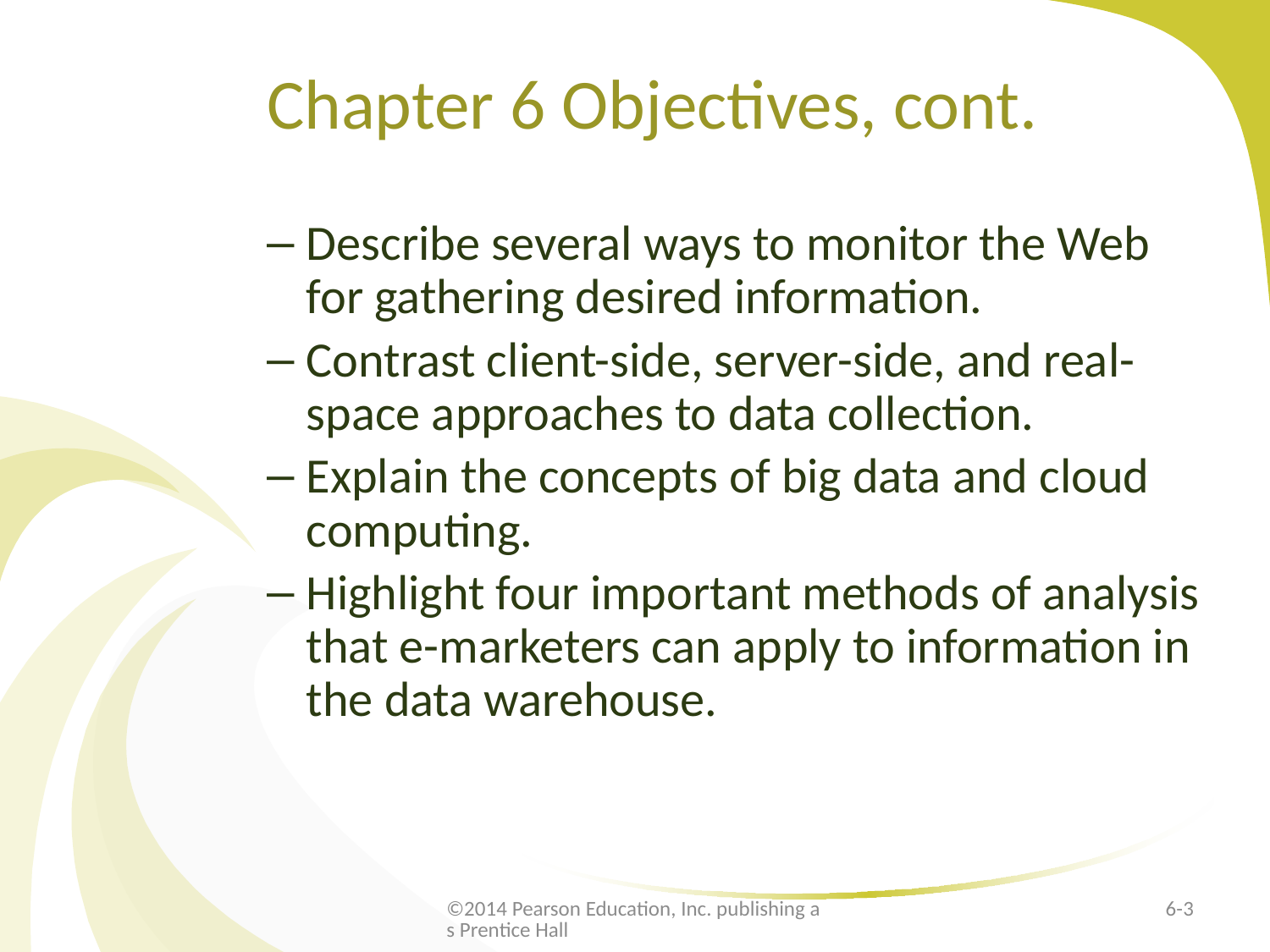

# Chapter 6 Objectives, cont.
Describe several ways to monitor the Web for gathering desired information.
Contrast client-side, server-side, and real-space approaches to data collection.
Explain the concepts of big data and cloud computing.
Highlight four important methods of analysis that e-marketers can apply to information in the data warehouse.

©2014 Pearson Education, Inc. publishing as Prentice Hall
6-3